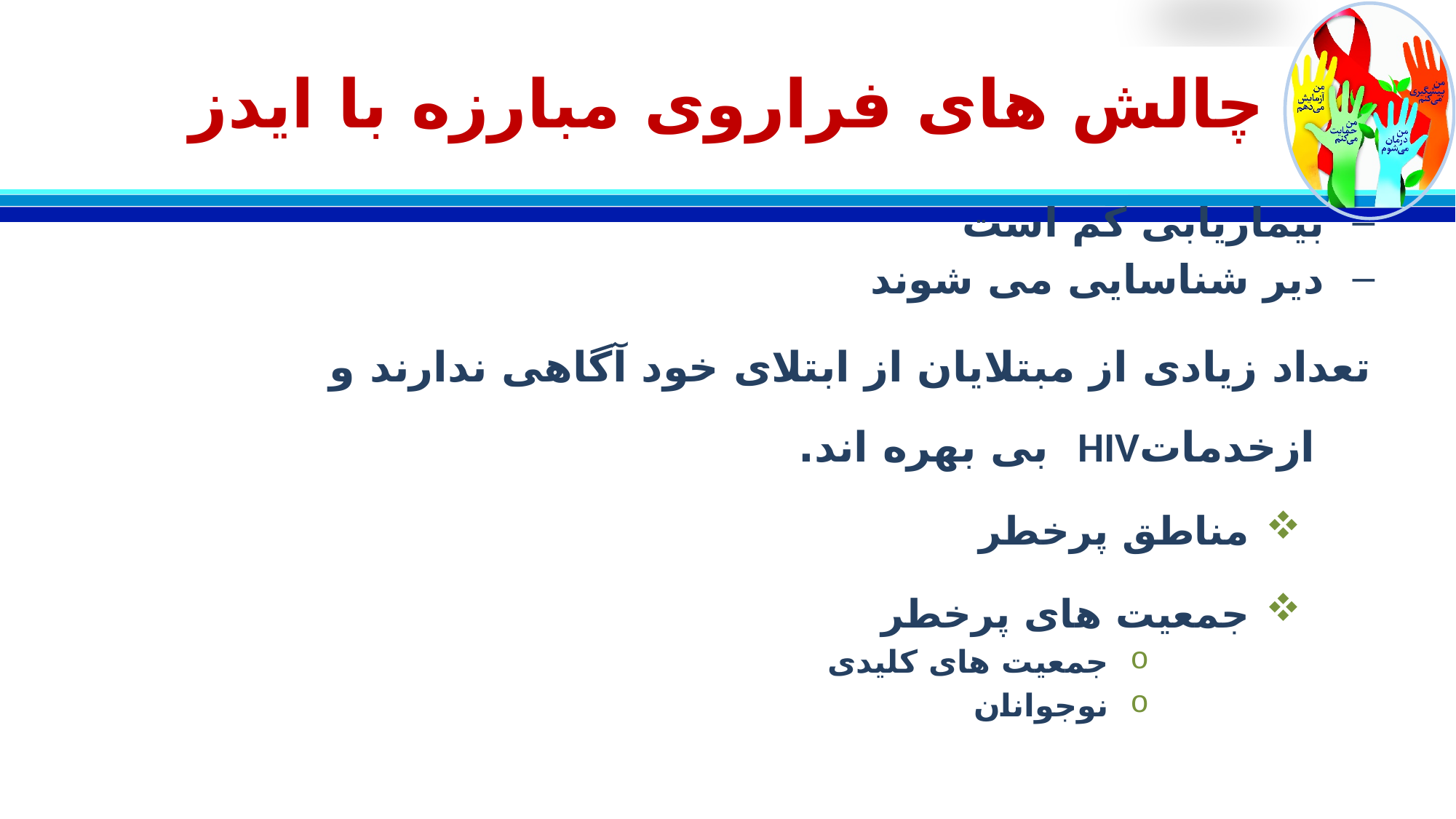

# چالش های فراروی مبارزه با ایدز
بیماریابی کم است
دیر شناسایی می شوند
تعداد زیادی از مبتلایان از ابتلای خود آگاهی ندارند و ازخدماتHIV  بی بهره اند.
مناطق پرخطر
جمعیت های پرخطر
جمعیت های کلیدی
نوجوانان